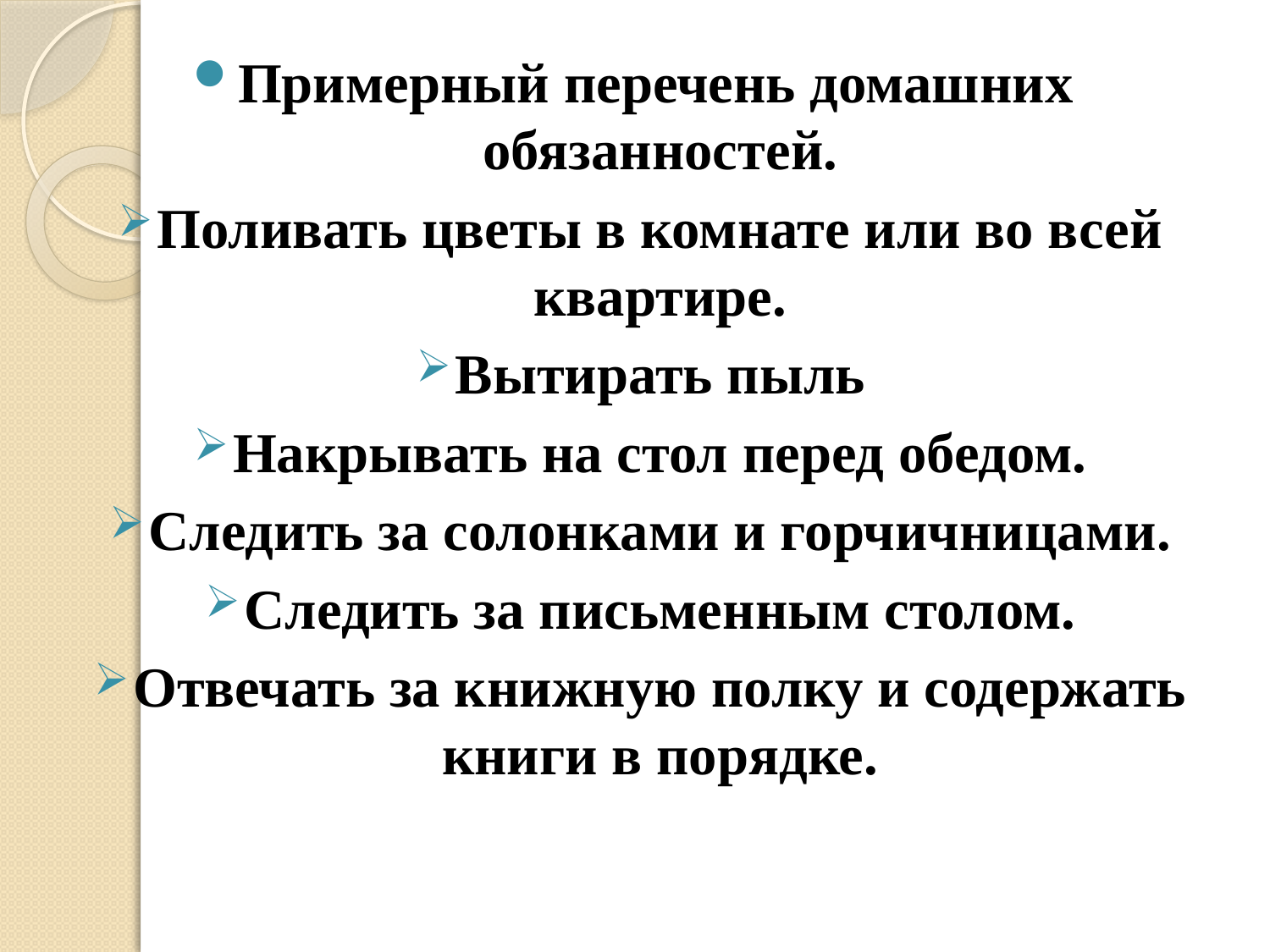

#
Примерный перечень домашних  обязанностей.
Поливать цветы в комнате или во всей квартире.
Вытирать пыль
Накрывать на стол перед обедом.
Следить за солонками и горчичницами.
Следить за письменным столом.
Отвечать за книжную полку и содержать книги в порядке.